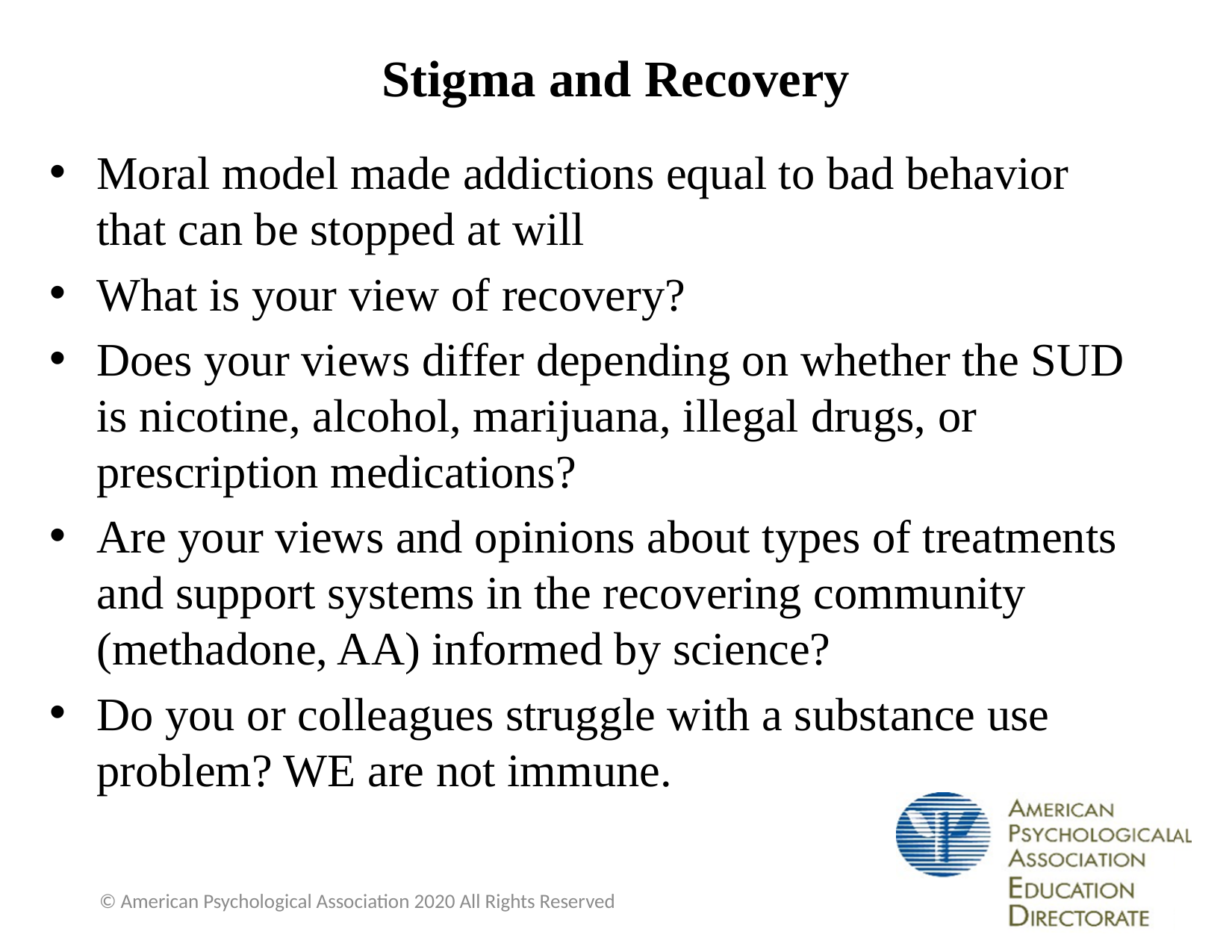

# Stigma and Recovery
Moral model made addictions equal to bad behavior that can be stopped at will
What is your view of recovery?
Does your views differ depending on whether the SUD is nicotine, alcohol, marijuana, illegal drugs, or prescription medications?
Are your views and opinions about types of treatments and support systems in the recovering community (methadone, AA) informed by science?
Do you or colleagues struggle with a substance use problem? WE are not immune.

© American Psychological Association 2020 All Rights Reserved